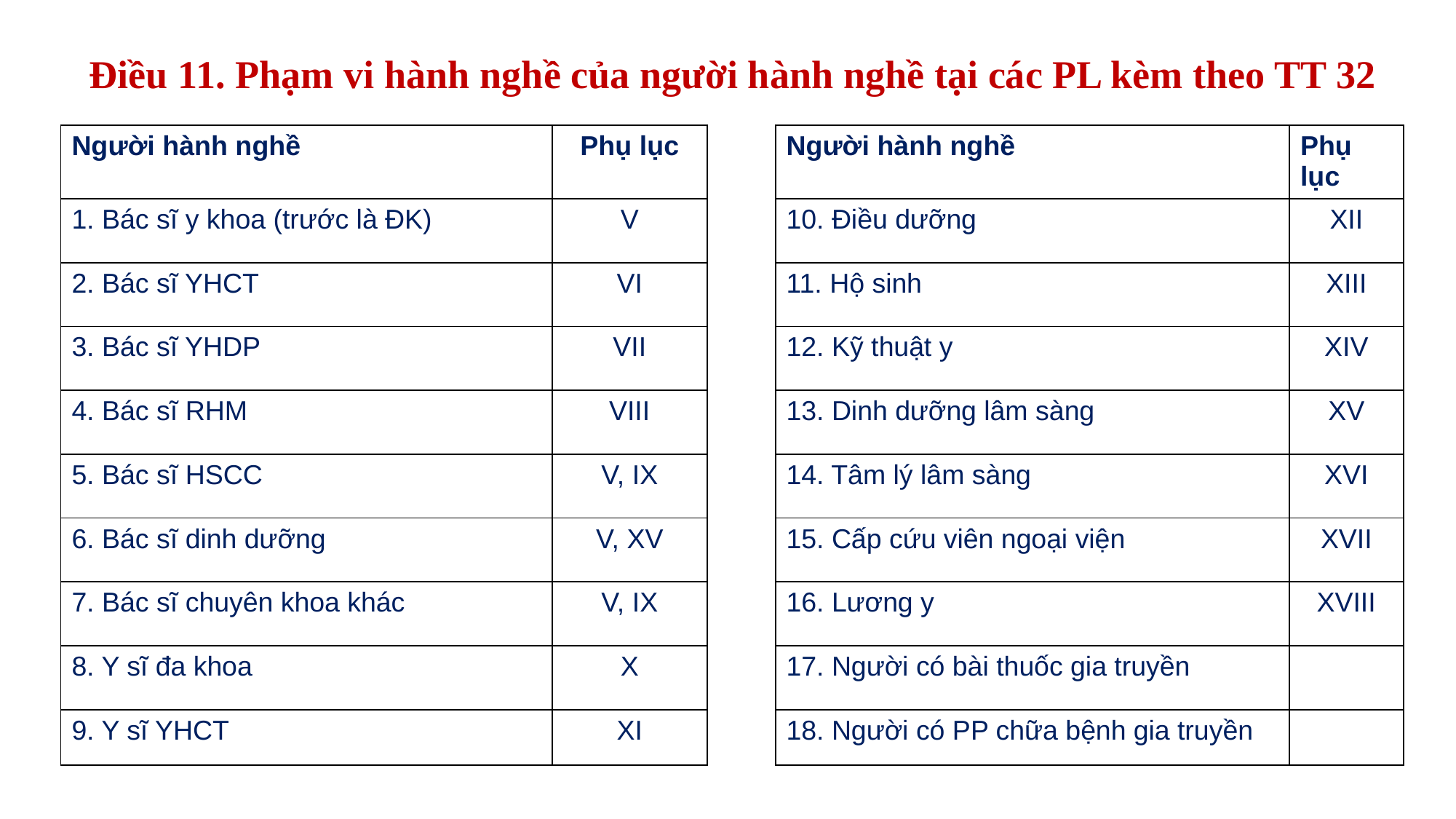

# Điều 11. Phạm vi hành nghề của người hành nghề tại các PL kèm theo TT 32
| Người hành nghề | Phụ lục |  | Người hành nghề | Phụ lục |
| --- | --- | --- | --- | --- |
| 1. Bác sĩ y khoa (trước là ĐK) | V |  | 10. Điều dưỡng | XII |
| 2. Bác sĩ YHCT | VI |  | 11. Hộ sinh | XIII |
| 3. Bác sĩ YHDP | VII |  | 12. Kỹ thuật y | XIV |
| 4. Bác sĩ RHM | VIII |  | 13. Dinh dưỡng lâm sàng | XV |
| 5. Bác sĩ HSCC | V, IX |  | 14. Tâm lý lâm sàng | XVI |
| 6. Bác sĩ dinh dưỡng | V, XV |  | 15. Cấp cứu viên ngoại viện | XVII |
| 7. Bác sĩ chuyên khoa khác | V, IX |  | 16. Lương y | XVIII |
| 8. Y sĩ đa khoa | X |  | 17. Người có bài thuốc gia truyền |  |
| 9. Y sĩ YHCT | XI |  | 18. Người có PP chữa bệnh gia truyền |  |